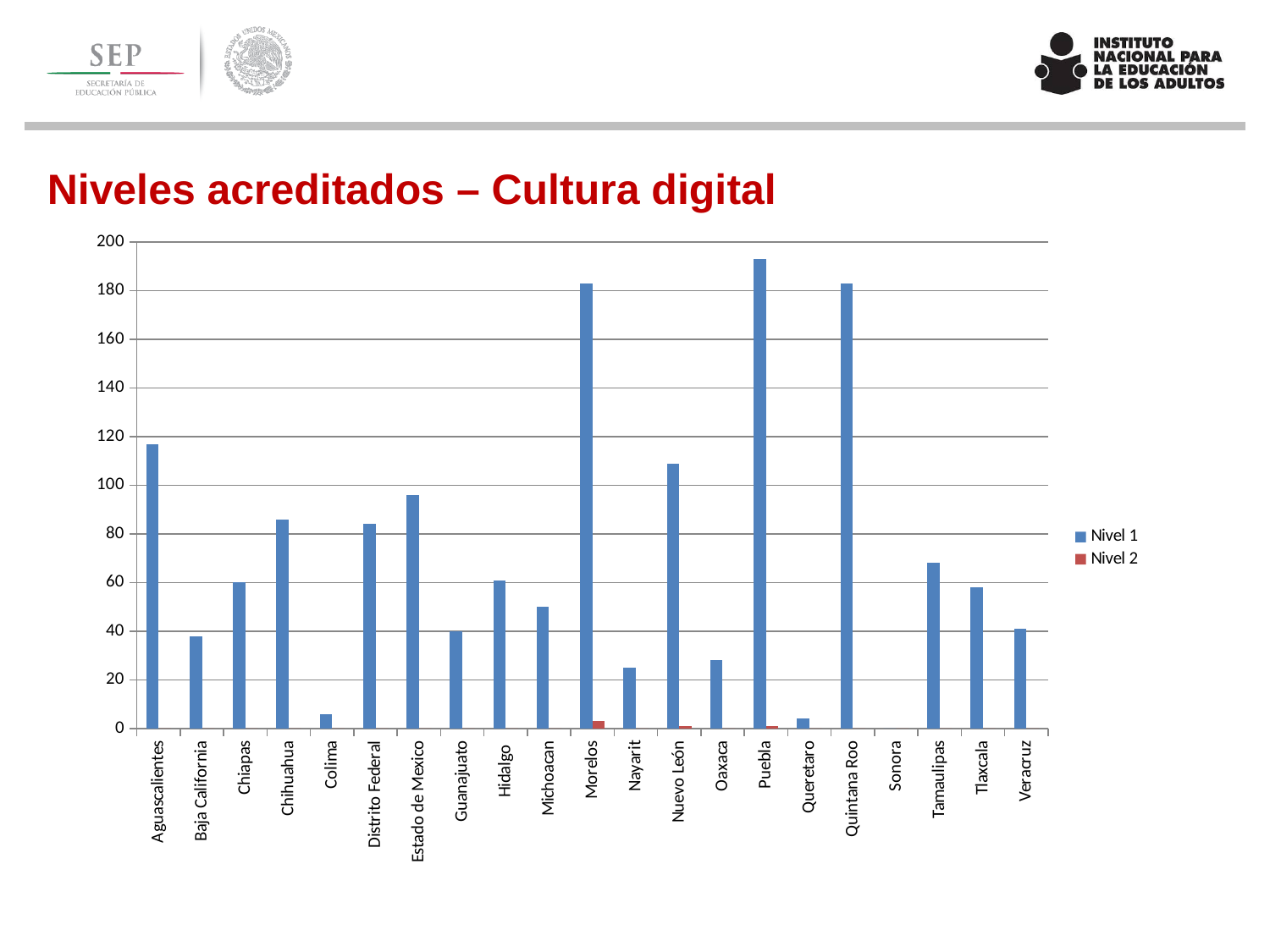

Niveles acreditados – Cultura digital

### Chart

| Category | Nivel 1 | Nivel 2 |
|---|---|---|
| Aguascalientes | 117.0 | 0.0 |
| Baja California | 38.0 | 0.0 |
| Chiapas | 60.0 | 0.0 |
| Chihuahua | 86.0 | 0.0 |
| Colima | 6.0 | 0.0 |
| Distrito Federal | 84.0 | 0.0 |
| Estado de Mexico | 96.0 | 0.0 |
| Guanajuato | 40.0 | 0.0 |
| Hidalgo  | 61.0 | 0.0 |
| Michoacan | 50.0 | 0.0 |
| Morelos | 183.0 | 3.0 |
| Nayarit | 25.0 | 0.0 |
| Nuevo León | 109.0 | 1.0 |
| Oaxaca | 28.0 | 0.0 |
| Puebla | 193.0 | 1.0 |
| Queretaro | 4.0 | 0.0 |
| Quintana Roo | 183.0 | 0.0 |
| Sonora | 0.0 | 0.0 |
| Tamaulipas | 68.0 | 0.0 |
| Tlaxcala | 58.0 | 0.0 |
| Veracruz | 41.0 | 0.0 |